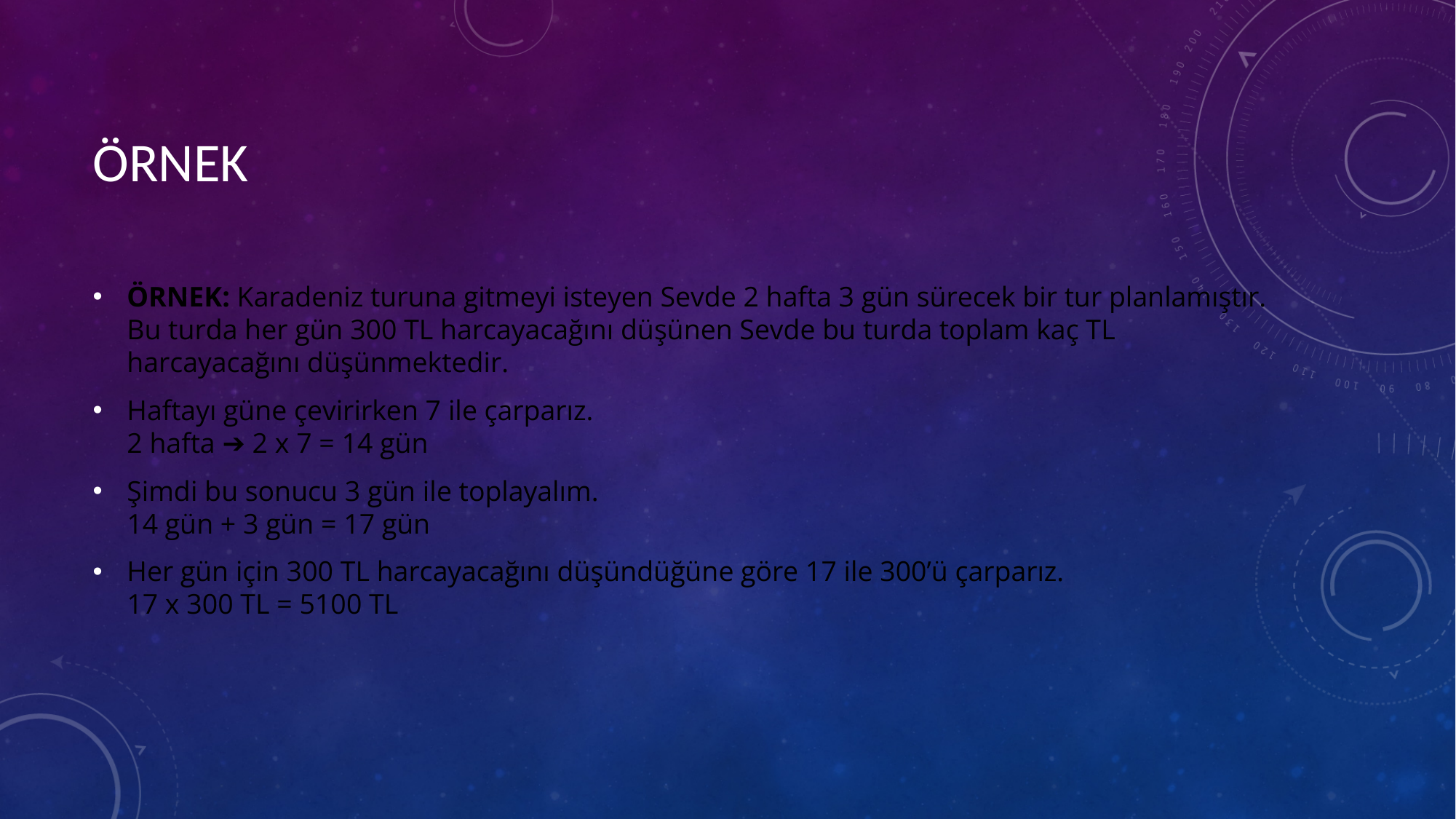

# örnek
ÖRNEK: Karadeniz turuna gitmeyi isteyen Sevde 2 hafta 3 gün sürecek bir tur planlamıştır. Bu turda her gün 300 TL harcayacağını düşünen Sevde bu turda toplam kaç TL harcayacağını düşünmektedir.
Haftayı güne çevirirken 7 ile çarparız.
2 hafta ➔ 2 x 7 = 14 gün
Şimdi bu sonucu 3 gün ile toplayalım.
14 gün + 3 gün = 17 gün
Her gün için 300 TL harcayacağını düşündüğüne göre 17 ile 300’ü çarparız.
17 x 300 TL = 5100 TL